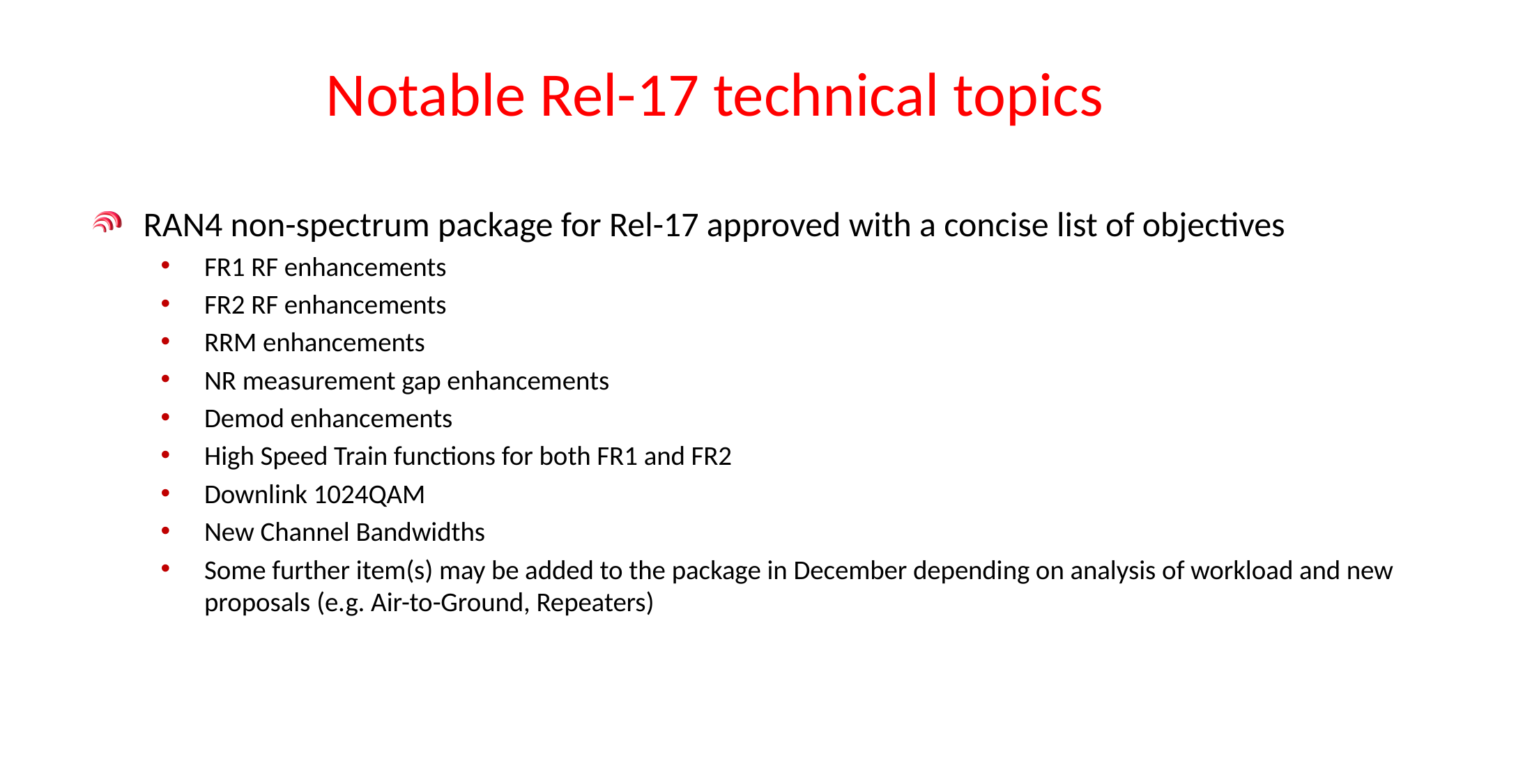

# Notable Rel-17 technical topics

RAN4 non-spectrum package for Rel-17 approved with a concise list of objectives
FR1 RF enhancements
FR2 RF enhancements
RRM enhancements
NR measurement gap enhancements
Demod enhancements
High Speed Train functions for both FR1 and FR2
Downlink 1024QAM
New Channel Bandwidths
Some further item(s) may be added to the package in December depending on analysis of workload and new proposals (e.g. Air-to-Ground, Repeaters)